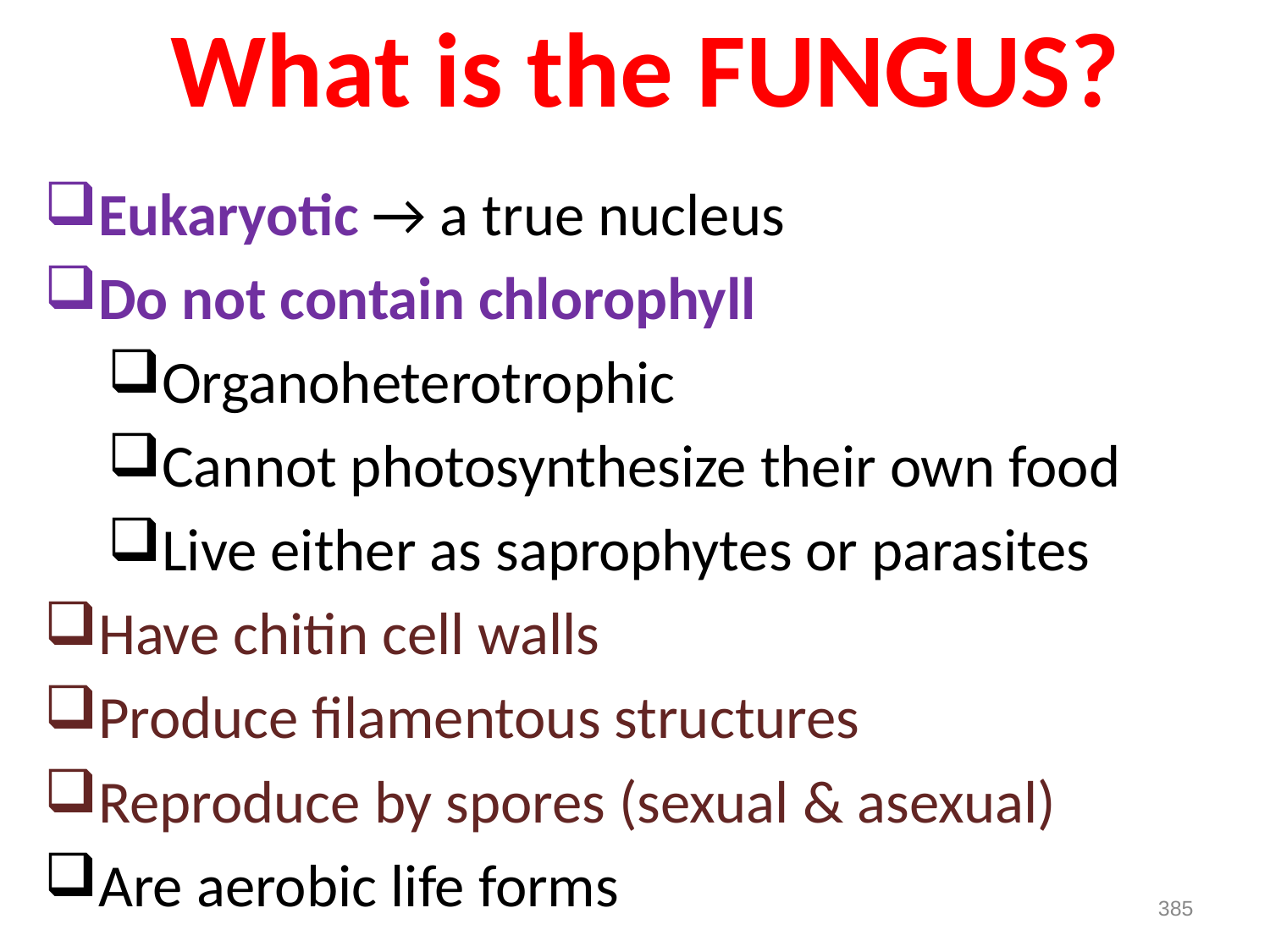

# What is the FUNGUS?
Eukaryotic → a true nucleus
Do not contain chlorophyll
Organoheterotrophic
Cannot photosynthesize their own food
Live either as saprophytes or parasites
Have chitin cell walls
Produce filamentous structures
Reproduce by spores (sexual & asexual)
Are aerobic life forms

385